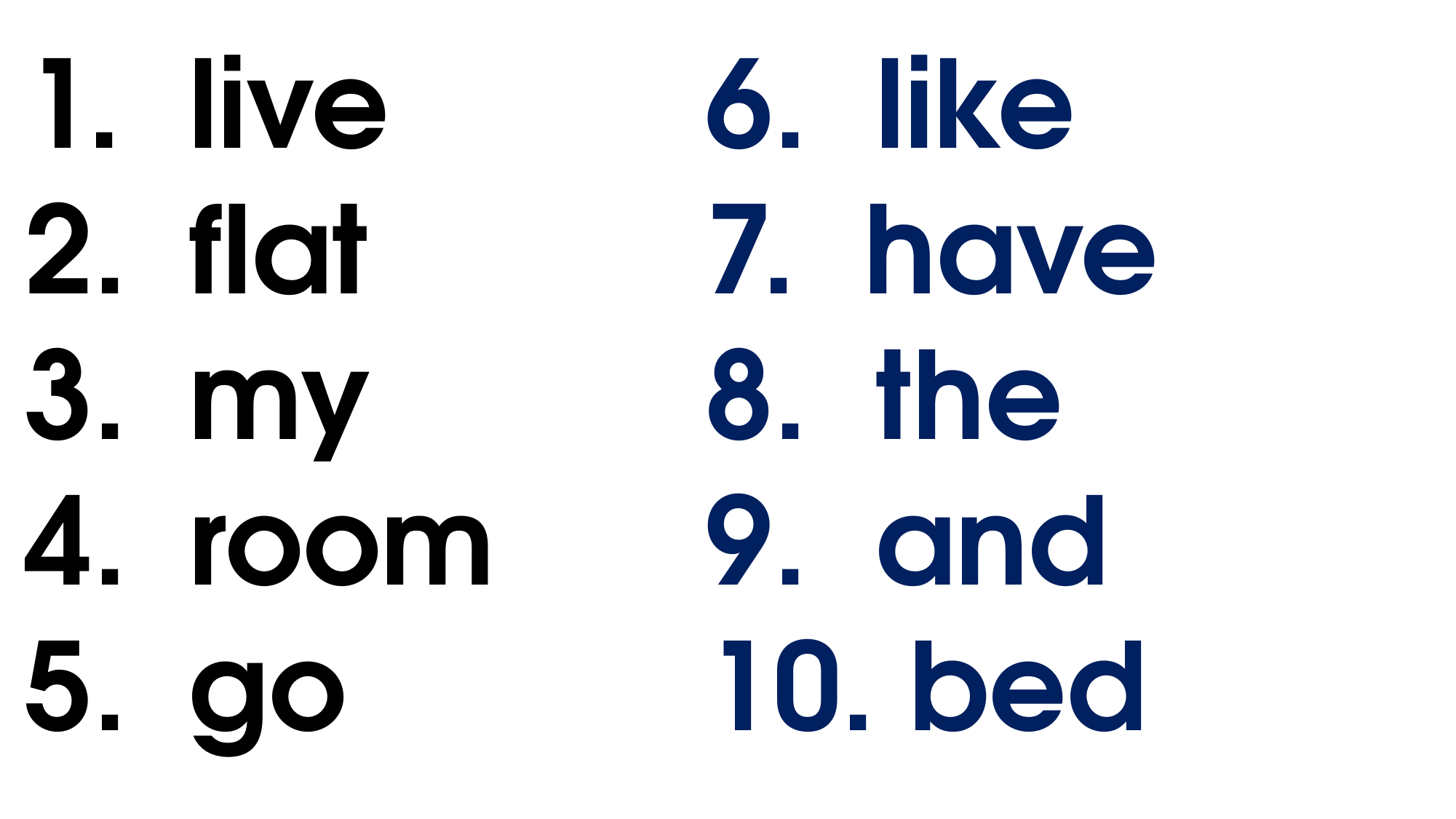

live
flat
my
room
go
6.  like
7.  have
8.  the
9.  and
10. bed